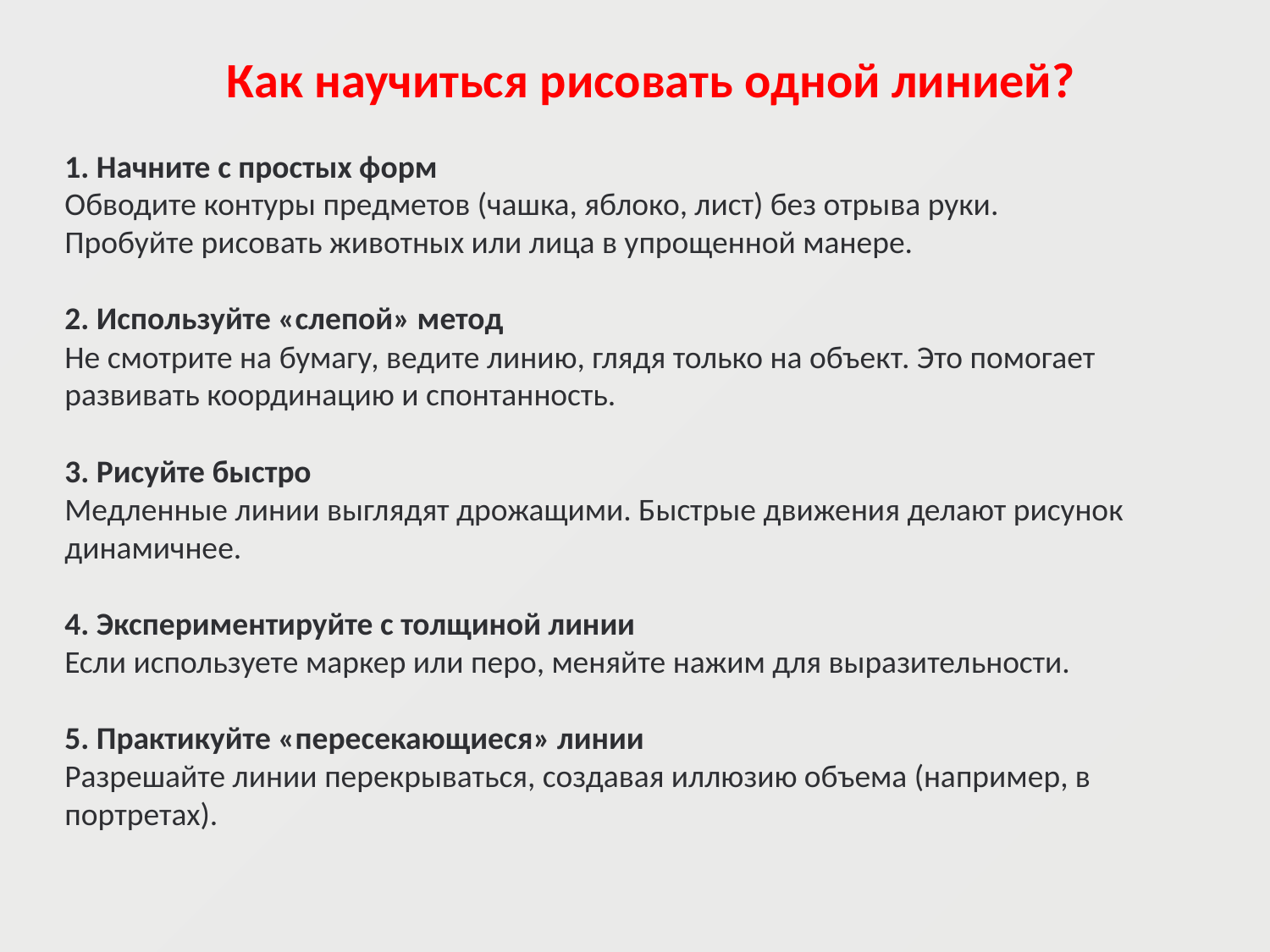

Как научиться рисовать одной линией?

1. Начните с простых форм
Обводите контуры предметов (чашка, яблоко, лист) без отрыва руки.
Пробуйте рисовать животных или лица в упрощенной манере.
2. Используйте «слепой» метод
Не смотрите на бумагу, ведите линию, глядя только на объект. Это помогает развивать координацию и спонтанность.
3. Рисуйте быстро
Медленные линии выглядят дрожащими. Быстрые движения делают рисунок динамичнее.
4. Экспериментируйте с толщиной линии
Если используете маркер или перо, меняйте нажим для выразительности.
5. Практикуйте «пересекающиеся» линии
Разрешайте линии перекрываться, создавая иллюзию объема (например, в портретах).